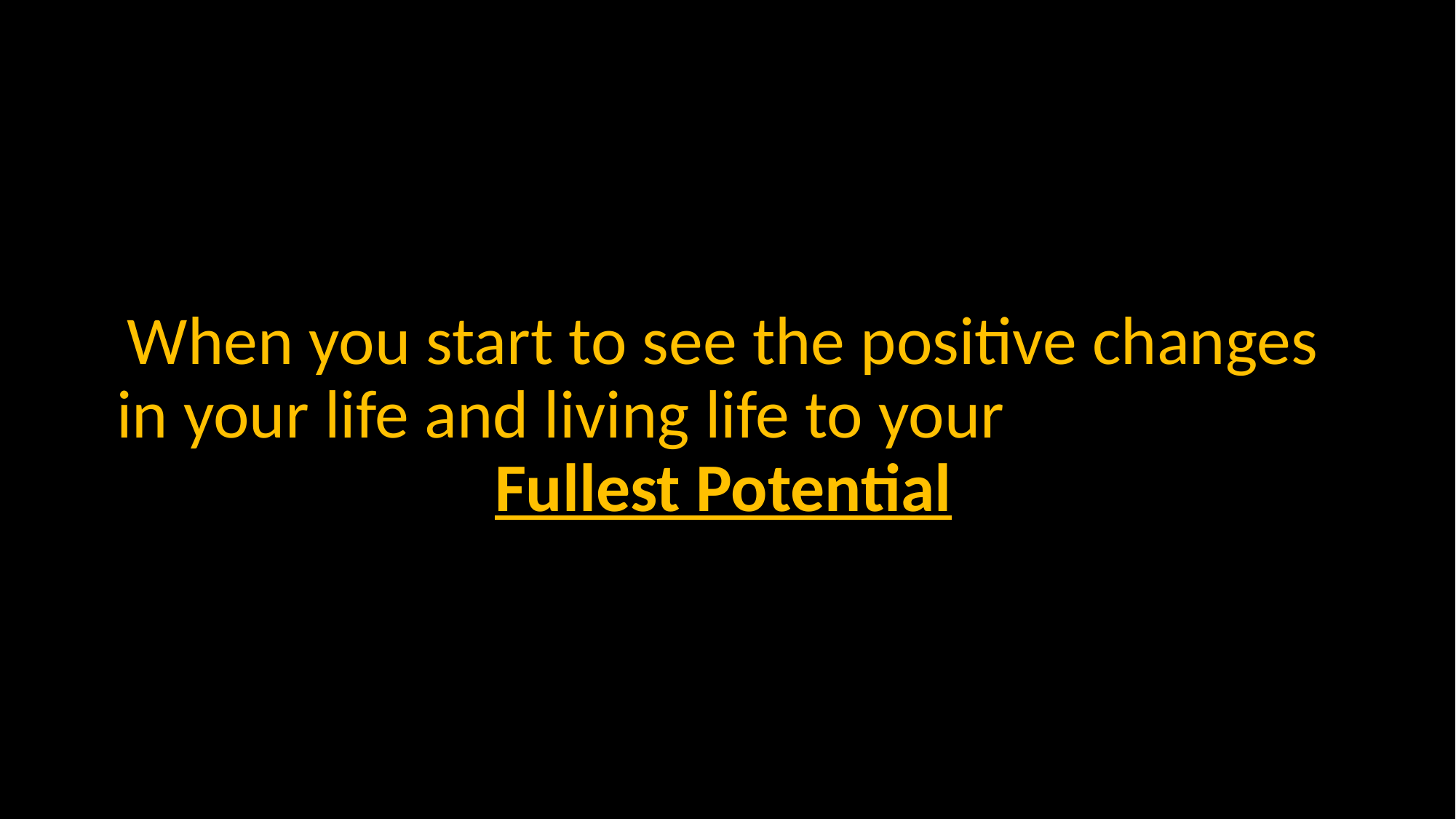

When you start to see the positive changes in your life and living life to your                      Fullest Potential